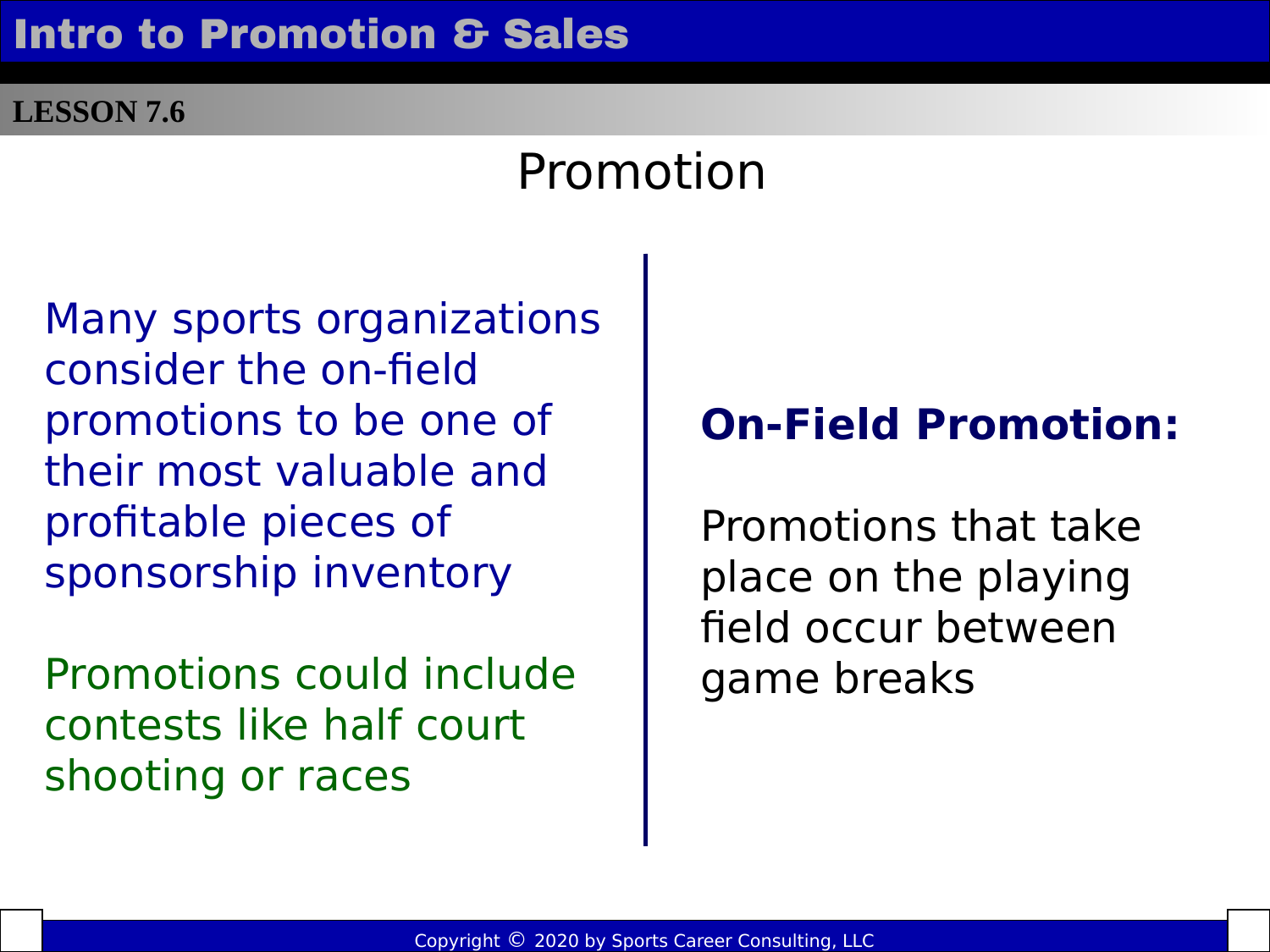

Intro to Promotion & Sales
LESSON 7.6
Promotion

Many sports organizations consider the on-field promotions to be one of their most valuable and profitable pieces of sponsorship inventory

Promotions could include
contests like half court shooting or races
On-Field Promotion:

Promotions that take place on the playing field occur between game breaks
Copyright © 2020 by Sports Career Consulting, LLC